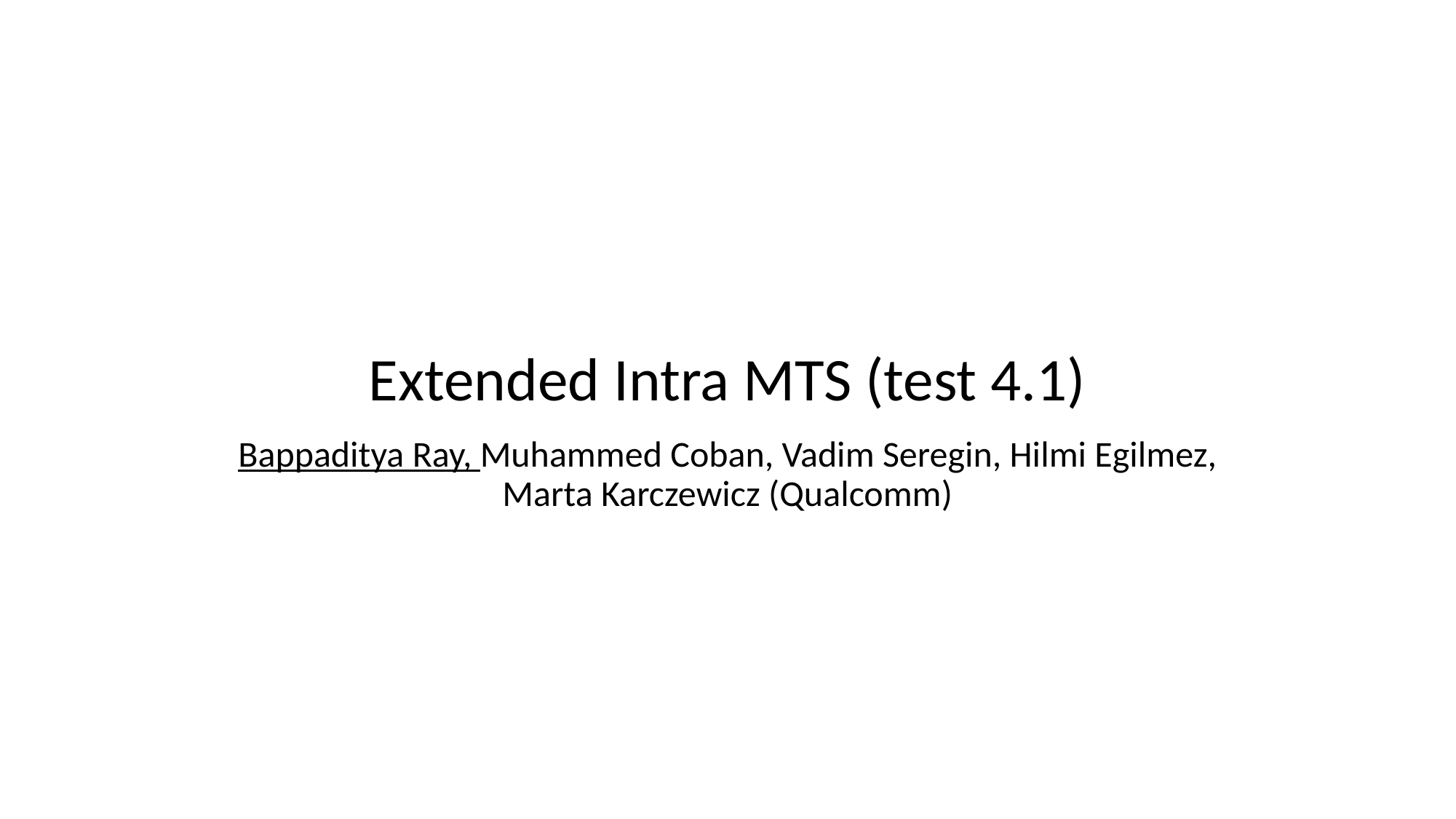

# Extended Intra MTS (test 4.1)
Bappaditya Ray, Muhammed Coban, Vadim Seregin, Hilmi Egilmez, Marta Karczewicz (Qualcomm)